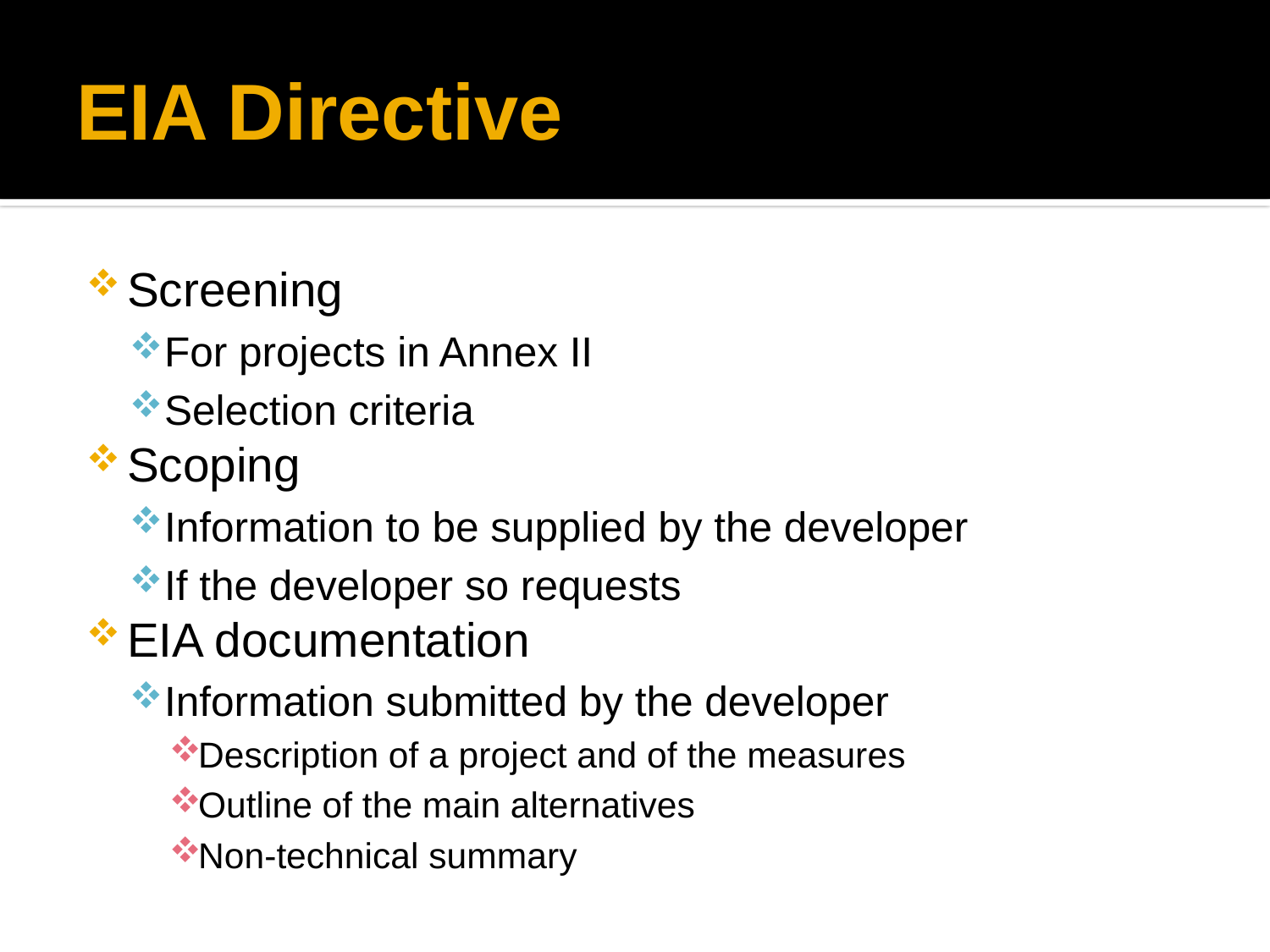

# EIA Directive
Screening
For projects in Annex II
Selection criteria
Scoping
Information to be supplied by the developer
If the developer so requests
EIA documentation
Information submitted by the developer
Description of a project and of the measures
Outline of the main alternatives
Non-technical summary